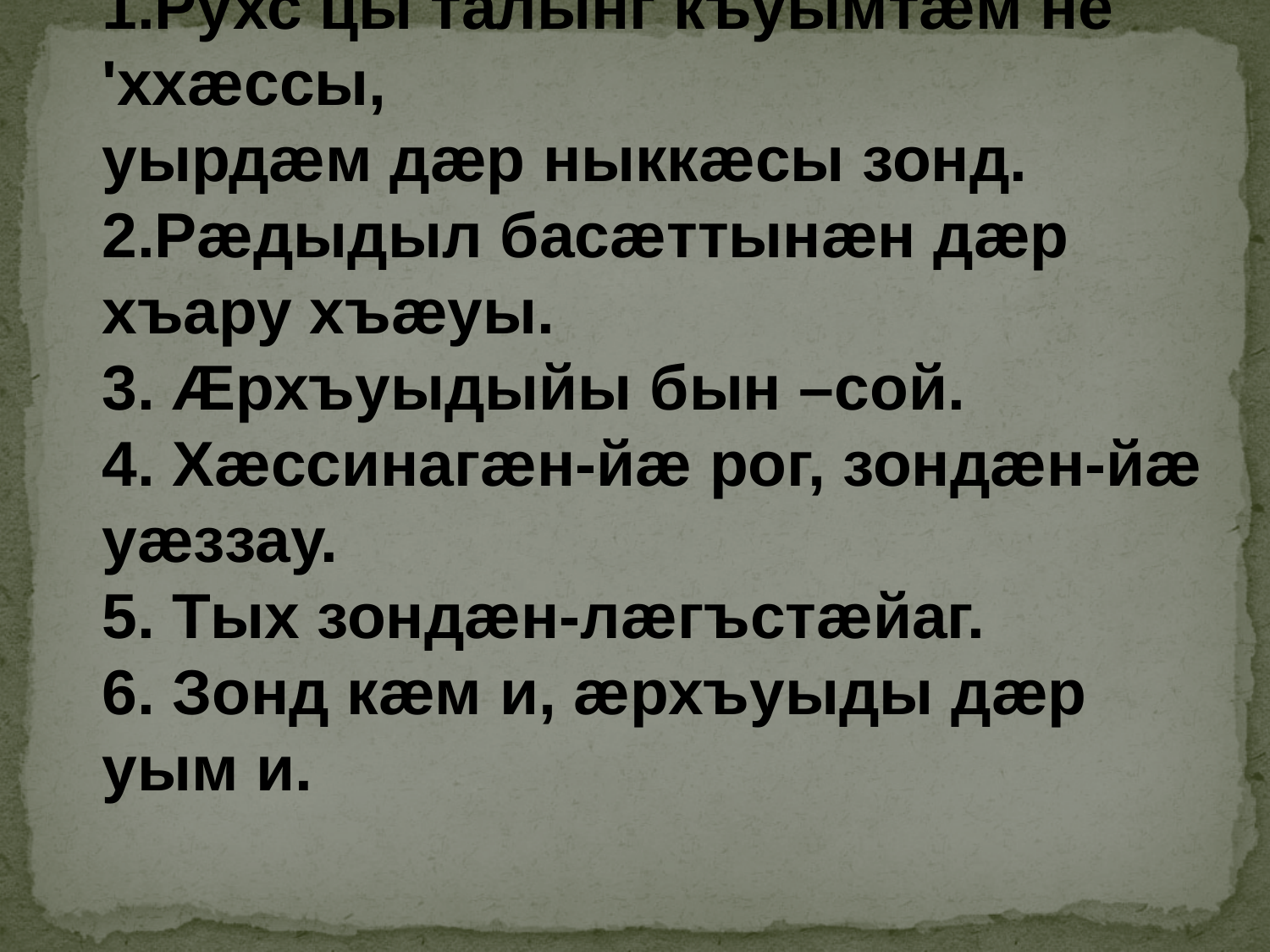

1.Рухс цы талынг къуымтæм не 'ххæссы,
уырдæм дæр ныккæсы зонд.
2.Рæдыдыл басæттынæн дæр хъару хъæуы.
3. Æрхъуыдыйы бын –сой.
4. Хæссинагæн-йæ рог, зондæн-йæ уæззау.
5. Тых зондæн-лæгъстæйаг.
6. Зонд кæм и, æрхъуыды дæр уым и.